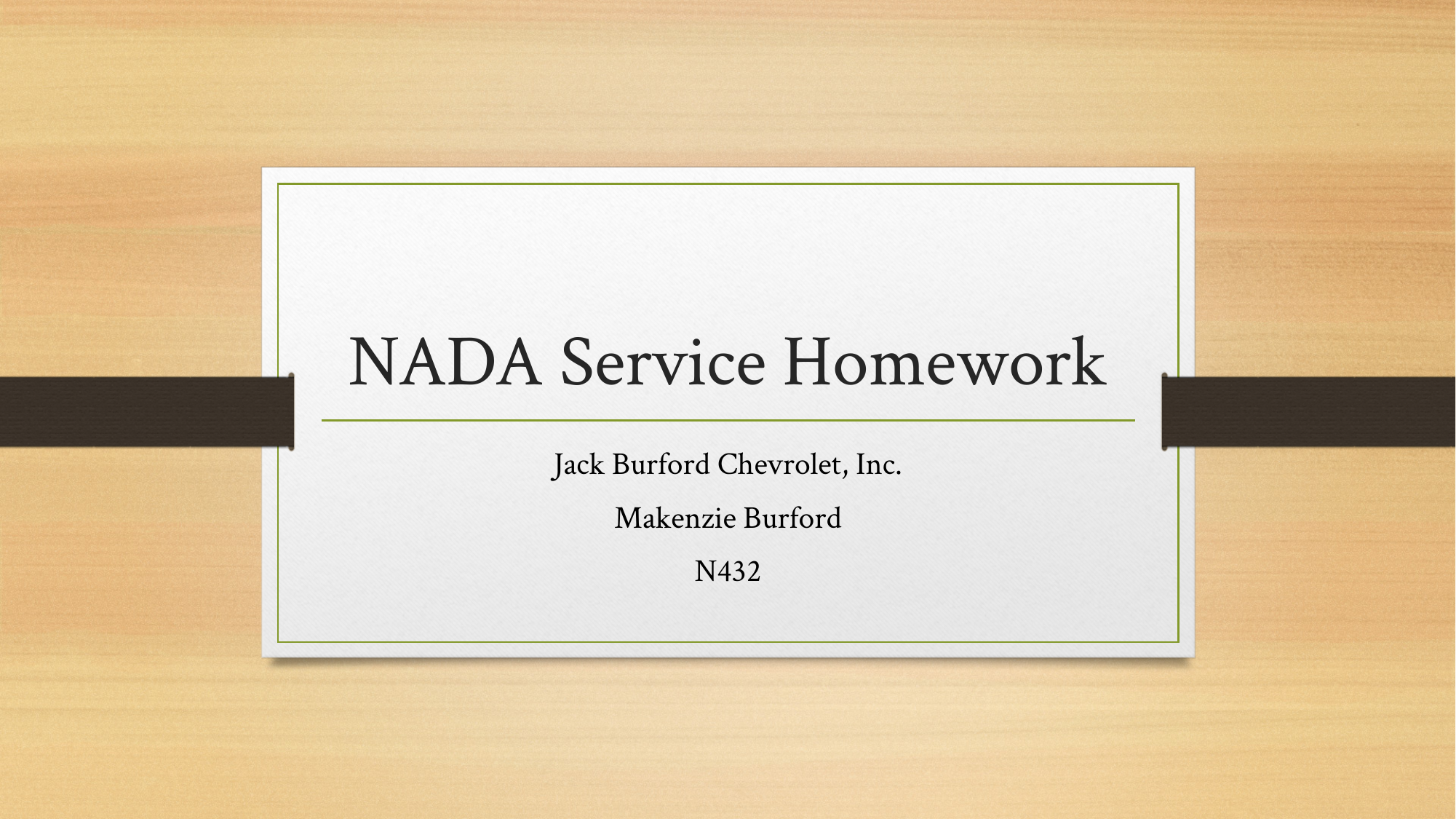

# NADA Service Homework
Jack Burford Chevrolet, Inc.
Makenzie Burford
N432